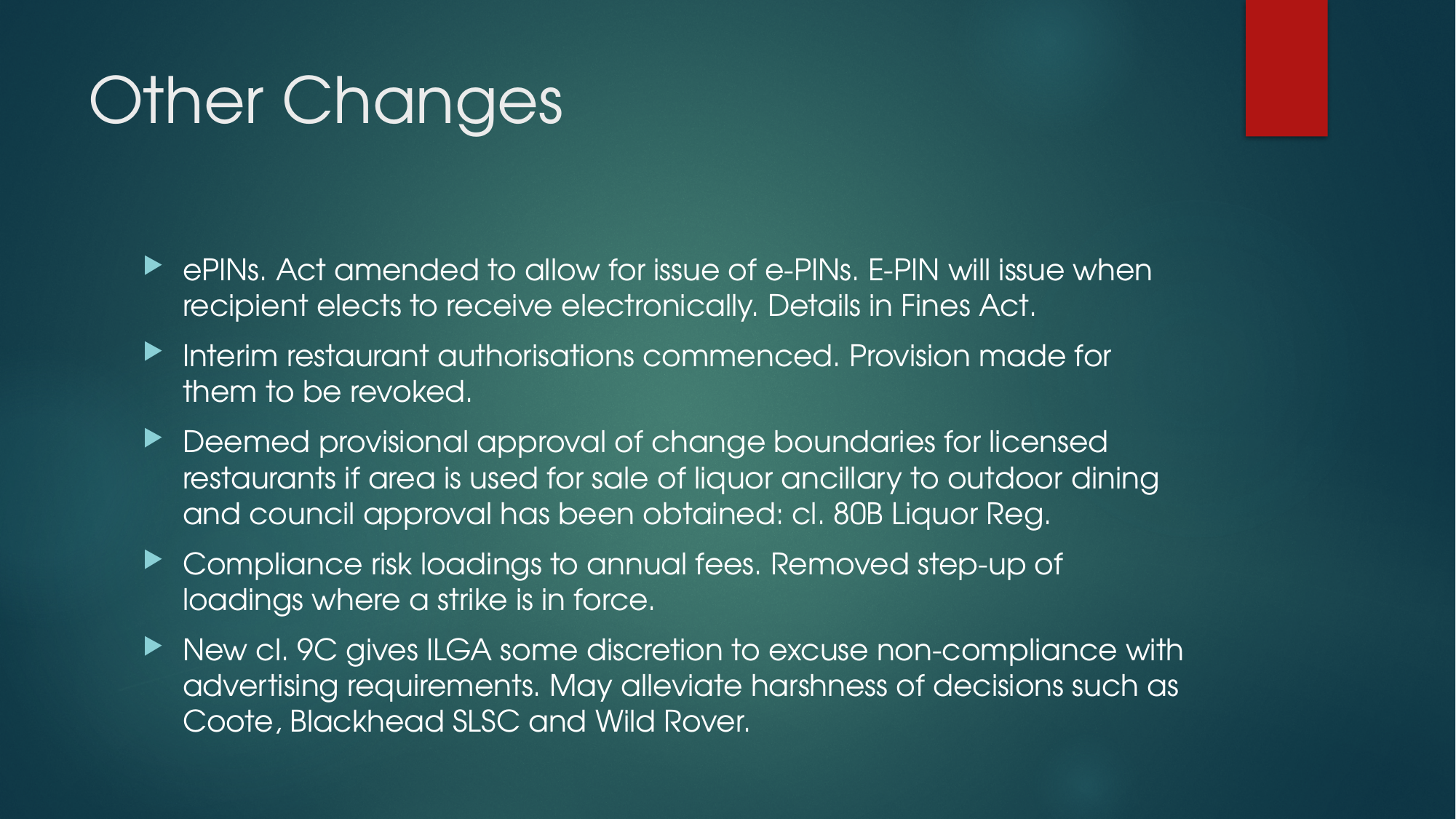

# Other Changes
ePINs. Act amended to allow for issue of e-PINs. E-PIN will issue when recipient elects to receive electronically. Details in Fines Act.
Interim restaurant authorisations commenced. Provision made for them to be revoked.
Deemed provisional approval of change boundaries for licensed restaurants if area is used for sale of liquor ancillary to outdoor dining and council approval has been obtained: cl. 80B Liquor Reg.
Compliance risk loadings to annual fees. Removed step-up of loadings where a strike is in force.
New cl. 9C gives ILGA some discretion to excuse non-compliance with advertising requirements. May alleviate harshness of decisions such as Coote, Blackhead SLSC and Wild Rover.